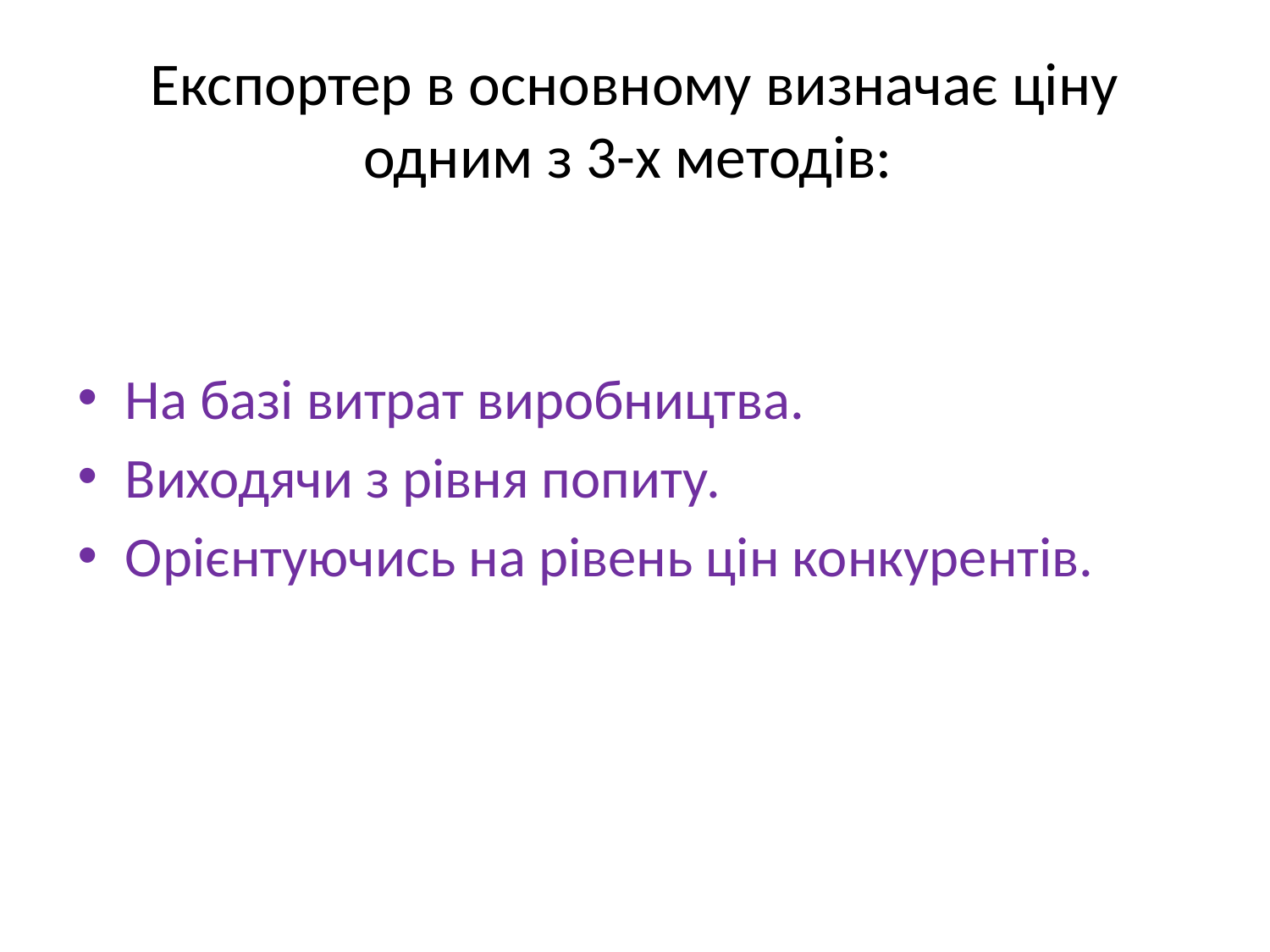

# Експортер в основному визначає ціну одним з 3-х методів:
На базі витрат виробництва.
Виходячи з рівня попиту.
Орієнтуючись на рівень цін конкурентів.